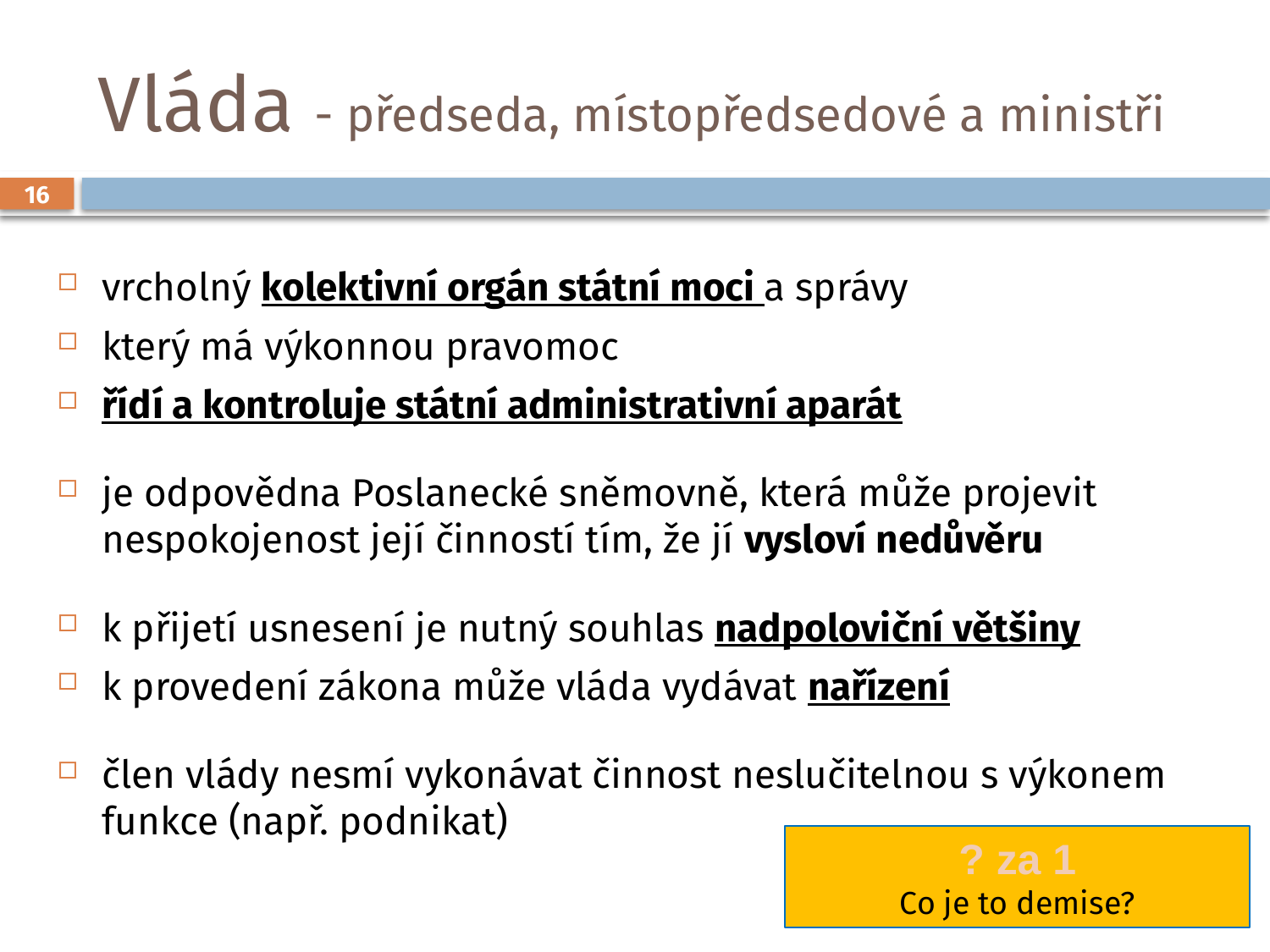

# Vláda - předseda, místopředsedové a ministři
16
vrcholný kolektivní orgán státní moci a správy
který má výkonnou pravomoc
řídí a kontroluje státní administrativní aparát

je odpovědna Poslanecké sněmovně, která může projevit nespokojenost její činností tím, že jí vysloví nedůvěru

k přijetí usnesení je nutný souhlas nadpoloviční většiny
k provedení zákona může vláda vydávat nařízení

člen vlády nesmí vykonávat činnost neslučitelnou s výkonem funkce (např. podnikat)
? za 1
Co je to demise?